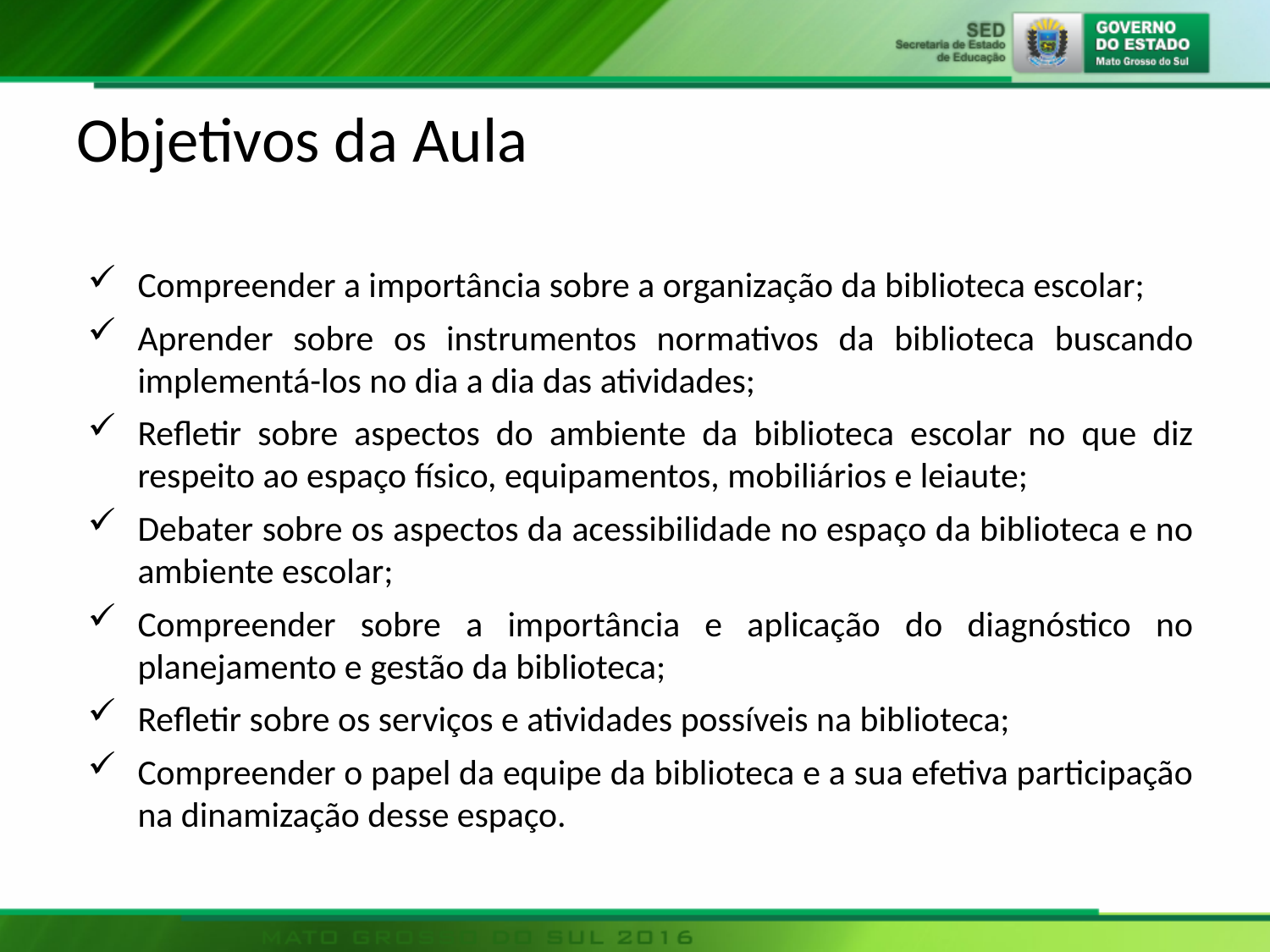

# Objetivos da Aula
Compreender a importância sobre a organização da biblioteca escolar;
Aprender sobre os instrumentos normativos da biblioteca buscando implementá-los no dia a dia das atividades;
Refletir sobre aspectos do ambiente da biblioteca escolar no que diz respeito ao espaço físico, equipamentos, mobiliários e leiaute;
Debater sobre os aspectos da acessibilidade no espaço da biblioteca e no ambiente escolar;
Compreender sobre a importância e aplicação do diagnóstico no planejamento e gestão da biblioteca;
Refletir sobre os serviços e atividades possíveis na biblioteca;
Compreender o papel da equipe da biblioteca e a sua efetiva participação na dinamização desse espaço.